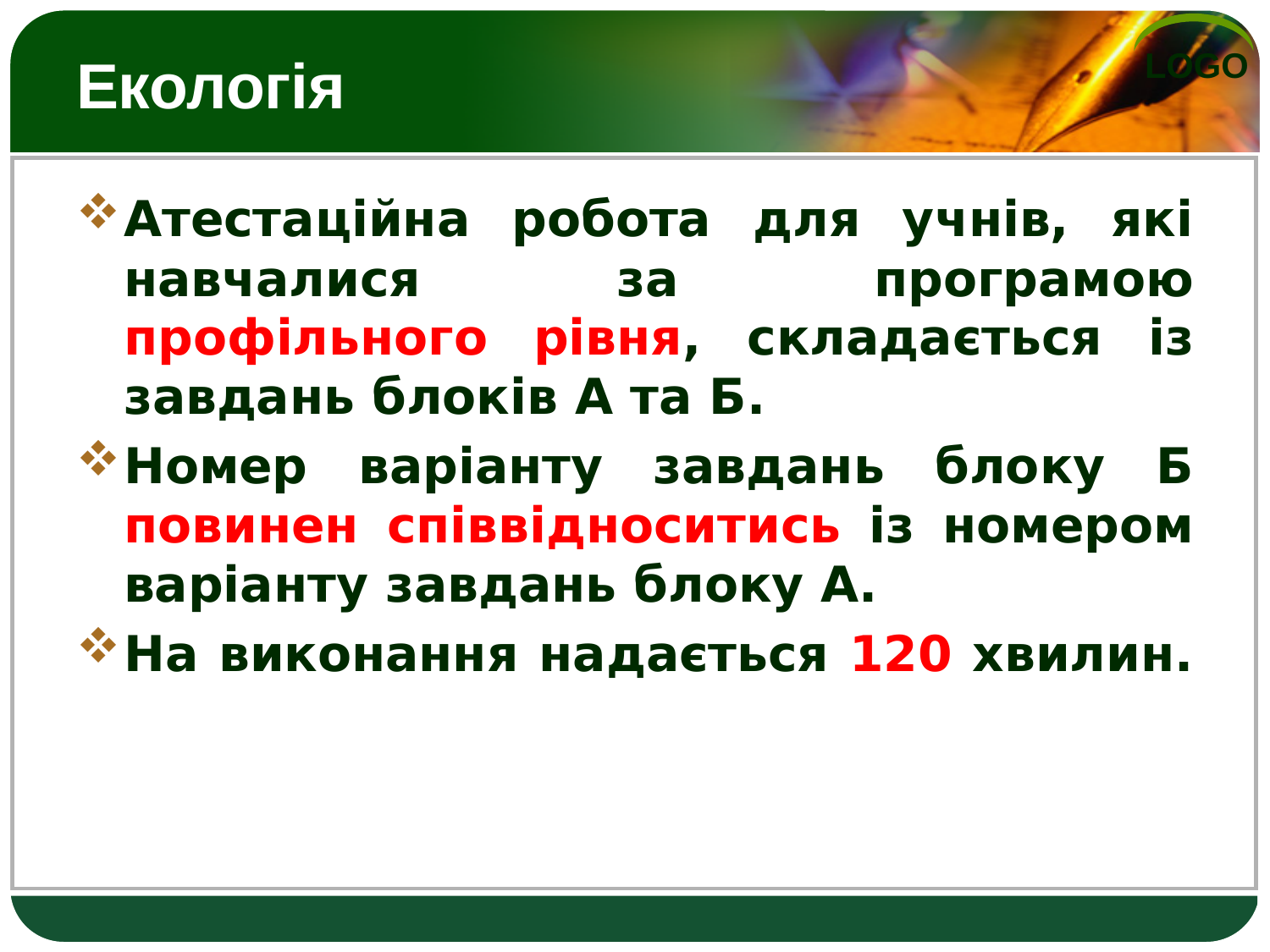

# Екологія
Атестаційна робота для учнів, які навчалися за програмою профільного рівня, складається із завдань блоків А та Б.
Номер варіанту завдань блоку Б повинен співвідноситись із номером варіанту завдань блоку А.
На виконання надається 120 хвилин.